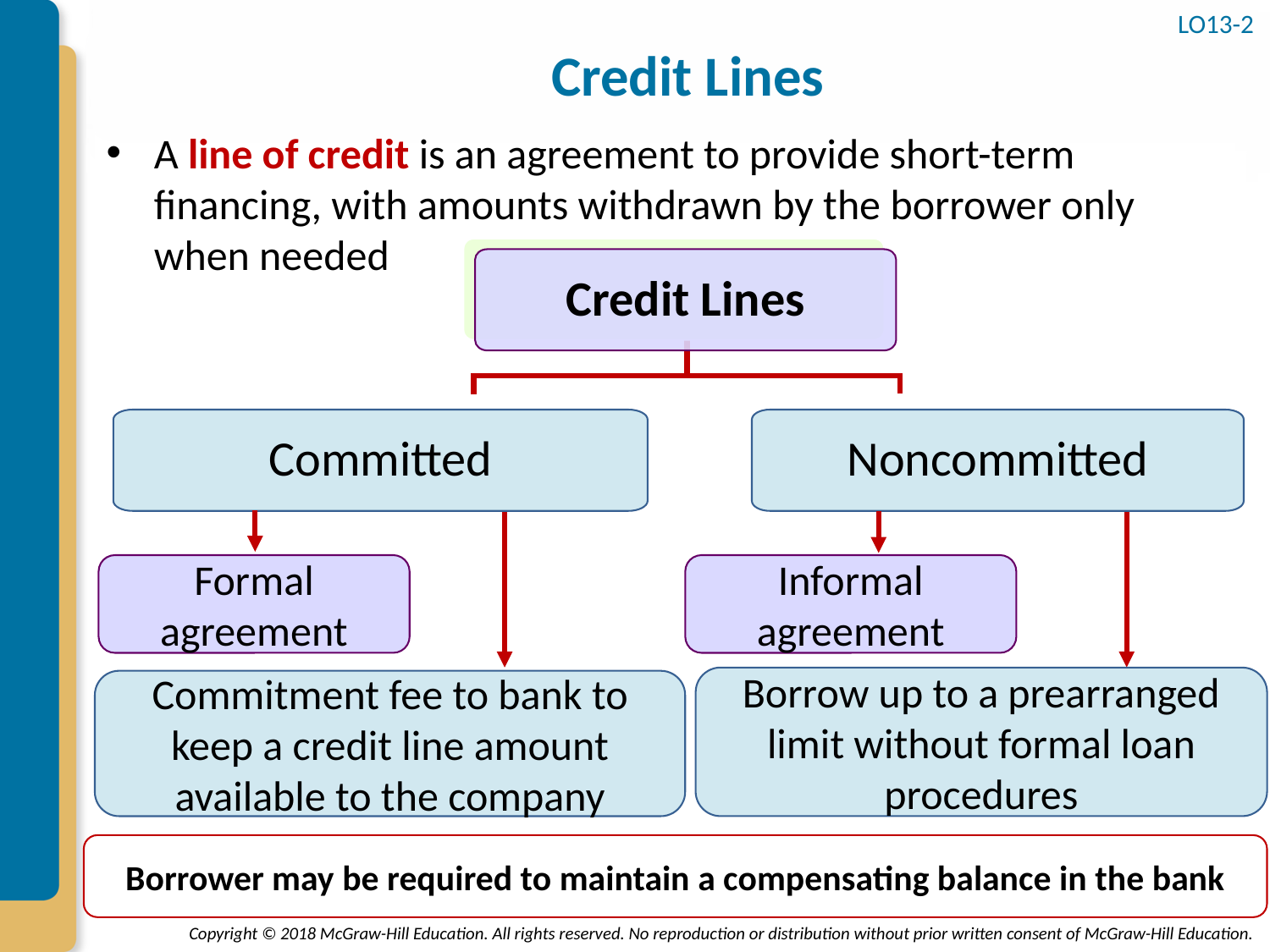

# Credit Lines
LO13-2
A line of credit is an agreement to provide short-term financing, with amounts withdrawn by the borrower only when needed

Credit Lines

Committed
Noncommitted
Formal agreement
Informal agreement
Borrow up to a prearranged limit without formal loan procedures
Commitment fee to bank to keep a credit line amount available to the company
Borrower may be required to maintain a compensating balance in the bank